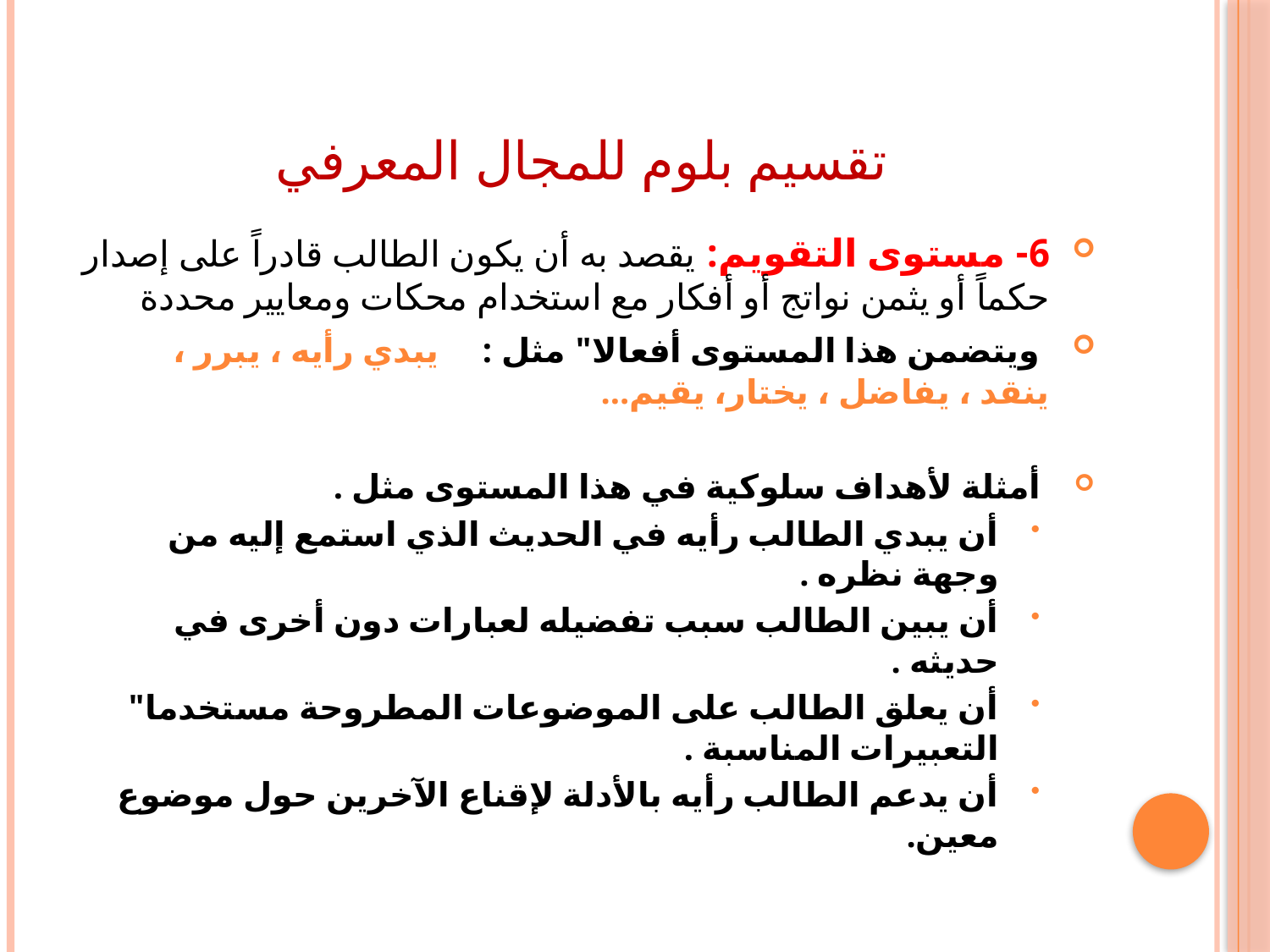

# تقسيم بلوم للمجال المعرفي
6- مستوى التقويم: يقصد به أن يكون الطالب قادراً على إصدار حكماً أو يثمن نواتج أو أفكار مع استخدام محكات ومعايير محددة
 ويتضمن هذا المستوى أفعالا" مثل :     يبدي رأيه ، يبرر ، ينقد ، يفاضل ، يختار، يقيم...

 أمثلة لأهداف سلوكية في هذا المستوى مثل .
أن يبدي الطالب رأيه في الحديث الذي استمع إليه من وجهة نظره .
أن يبين الطالب سبب تفضيله لعبارات دون أخرى في حديثه .
أن يعلق الطالب على الموضوعات المطروحة مستخدما" التعبيرات المناسبة .
أن يدعم الطالب رأيه بالأدلة لإقناع الآخرين حول موضوع معين.